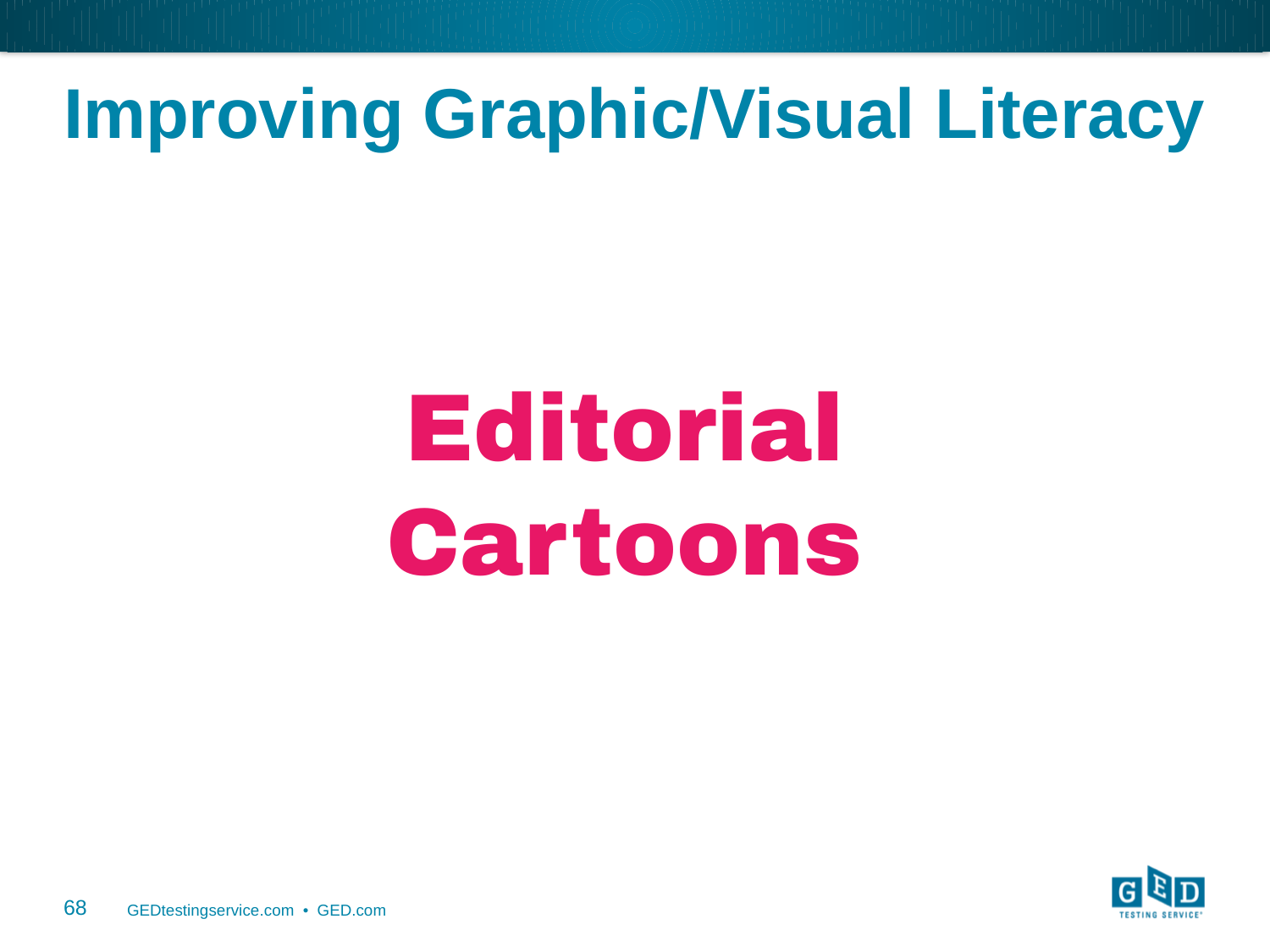

# Improving Graphic/Visual Literacy
Editorial Cartoons

68